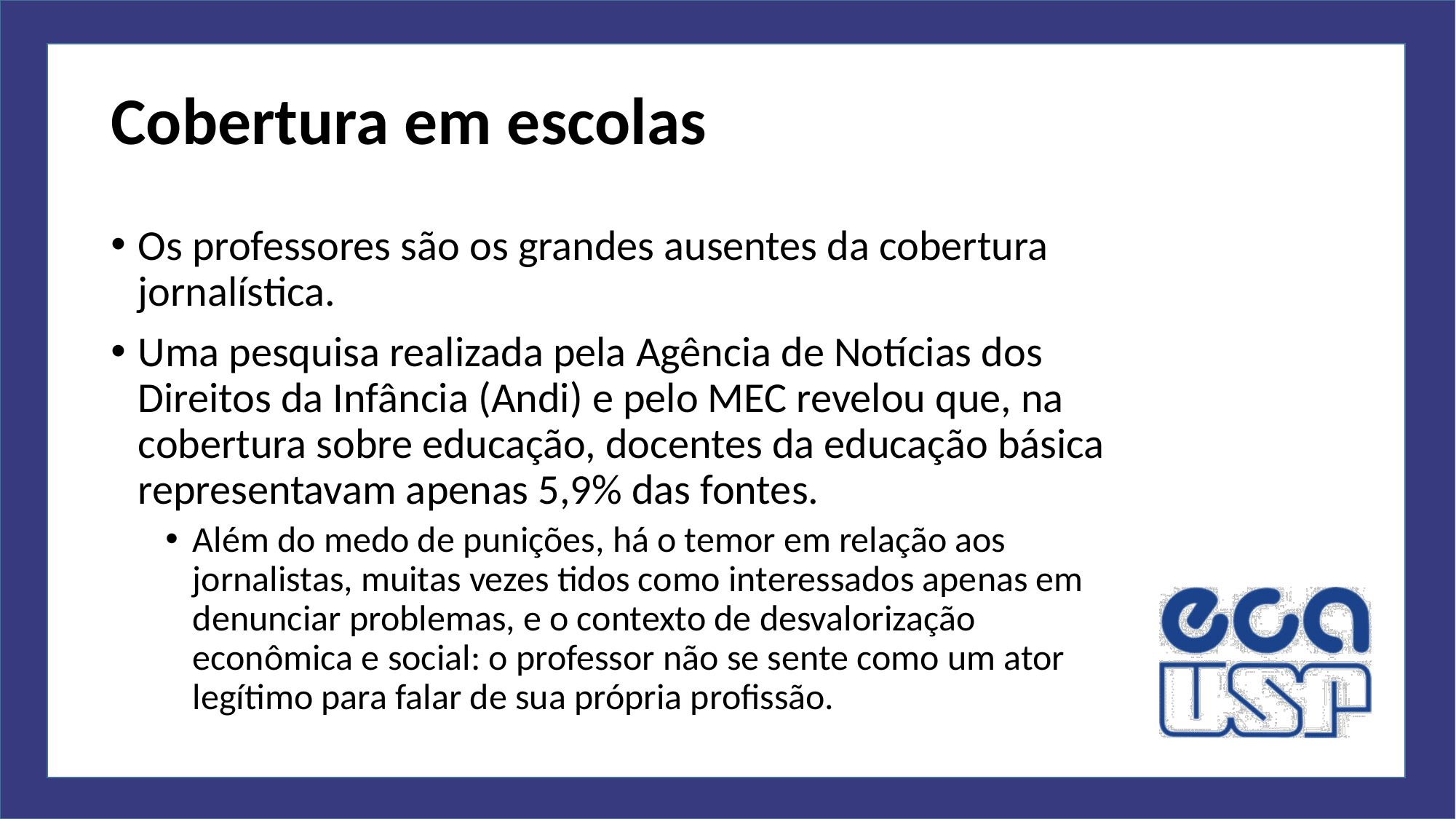

# Cobertura em escolas
Os professores são os grandes ausentes da cobertura jornalística.
Uma pesquisa realizada pela Agência de Notícias dos Direitos da Infância (Andi) e pelo MEC revelou que, na cobertura sobre educação, docentes da educação básica representavam apenas 5,9% das fontes.
Além do medo de punições, há o temor em relação aos jornalistas, muitas vezes tidos como interessados apenas em denunciar problemas, e o contexto de desvalorização econômica e social: o professor não se sente como um ator legítimo para falar de sua própria profissão.